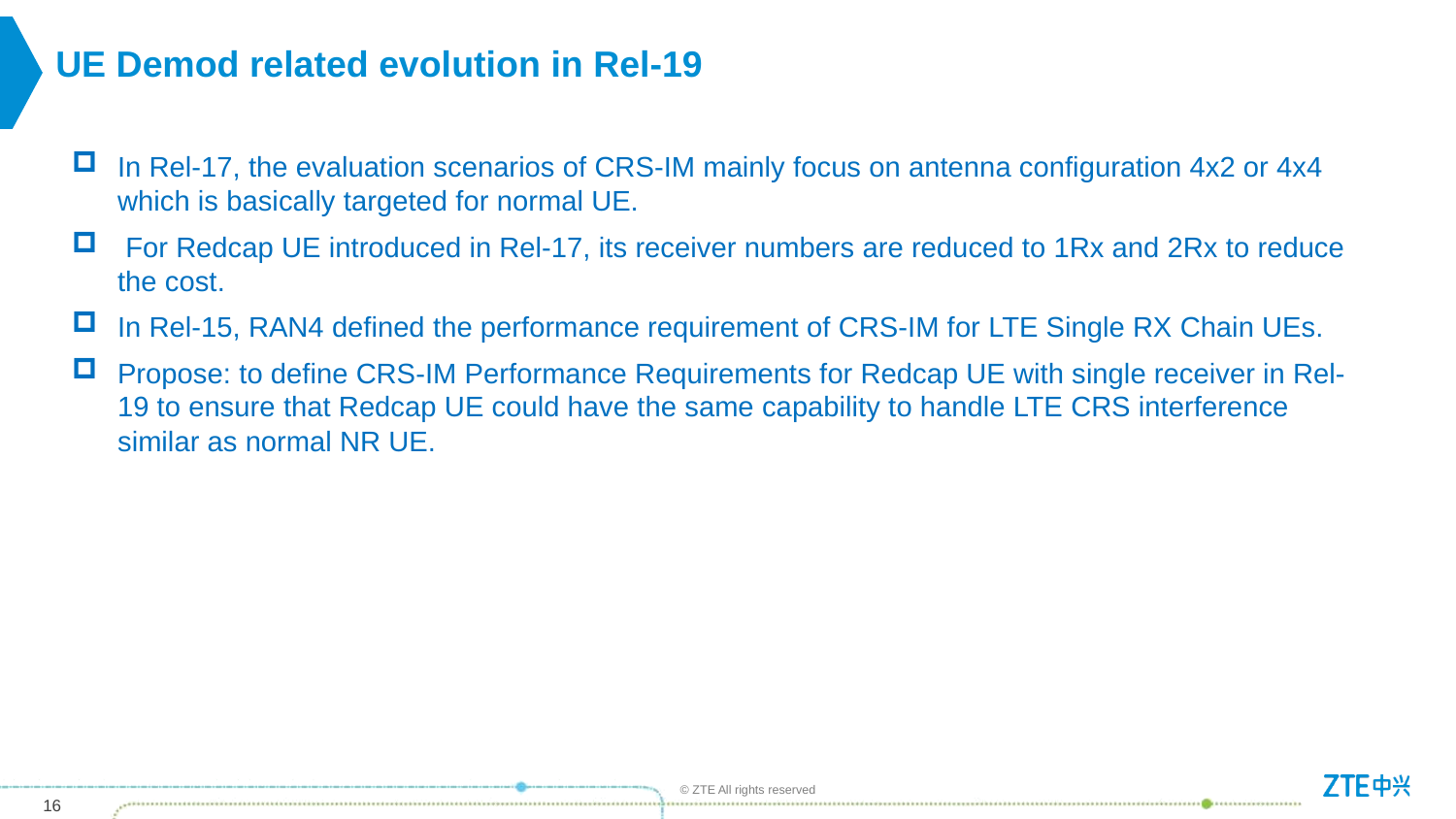

# UE Demod related evolution in Rel-19

In Rel-17, the evaluation scenarios of CRS-IM mainly focus on antenna configuration 4x2 or 4x4 which is basically targeted for normal UE.
 For Redcap UE introduced in Rel-17, its receiver numbers are reduced to 1Rx and 2Rx to reduce the cost.
In Rel-15, RAN4 defined the performance requirement of CRS-IM for LTE Single RX Chain UEs.
Propose: to define CRS-IM Performance Requirements for Redcap UE with single receiver in Rel-19 to ensure that Redcap UE could have the same capability to handle LTE CRS interference similar as normal NR UE.